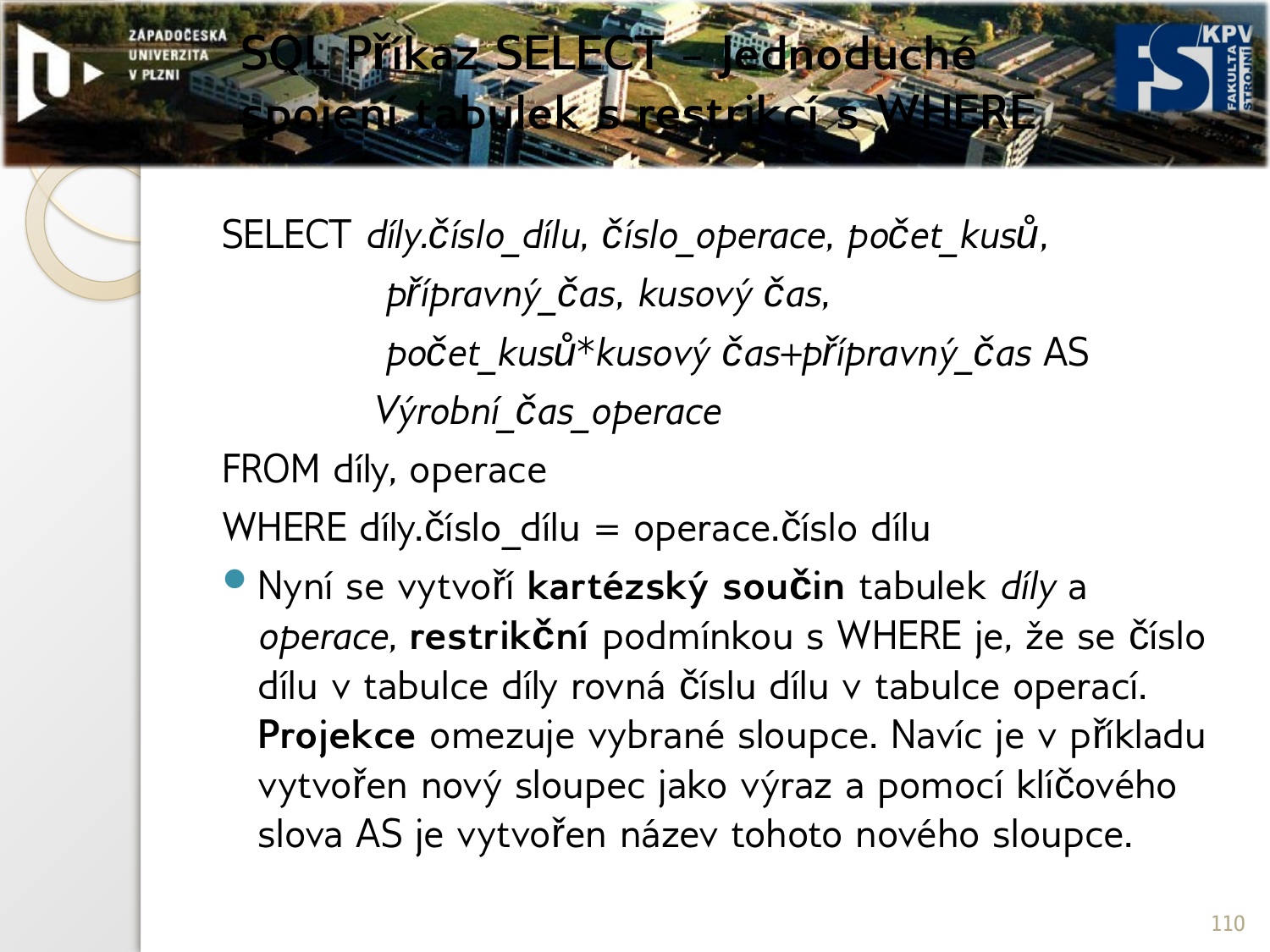

# SQL Příkaz SELECT – Jednoduché spojení tabulek s restrikcí s WHERE
SELECT díly.číslo_dílu, číslo_operace, počet_kusů,
             přípravný_čas, kusový čas,
             počet_kusů*kusový čas+přípravný_čas AS
            Výrobní_čas_operace
	FROM díly, operace
	WHERE díly.číslo_dílu = operace.číslo dílu
Nyní se vytvoří kartézský součin tabulek díly a operace, restrikční podmínkou s WHERE je, že se číslo dílu v tabulce díly rovná číslu dílu v tabulce operací. Projekce omezuje vybrané sloupce. Navíc je v příkladu vytvořen nový sloupec jako výraz a pomocí klíčového slova AS je vytvořen název tohoto nového sloupce.
110